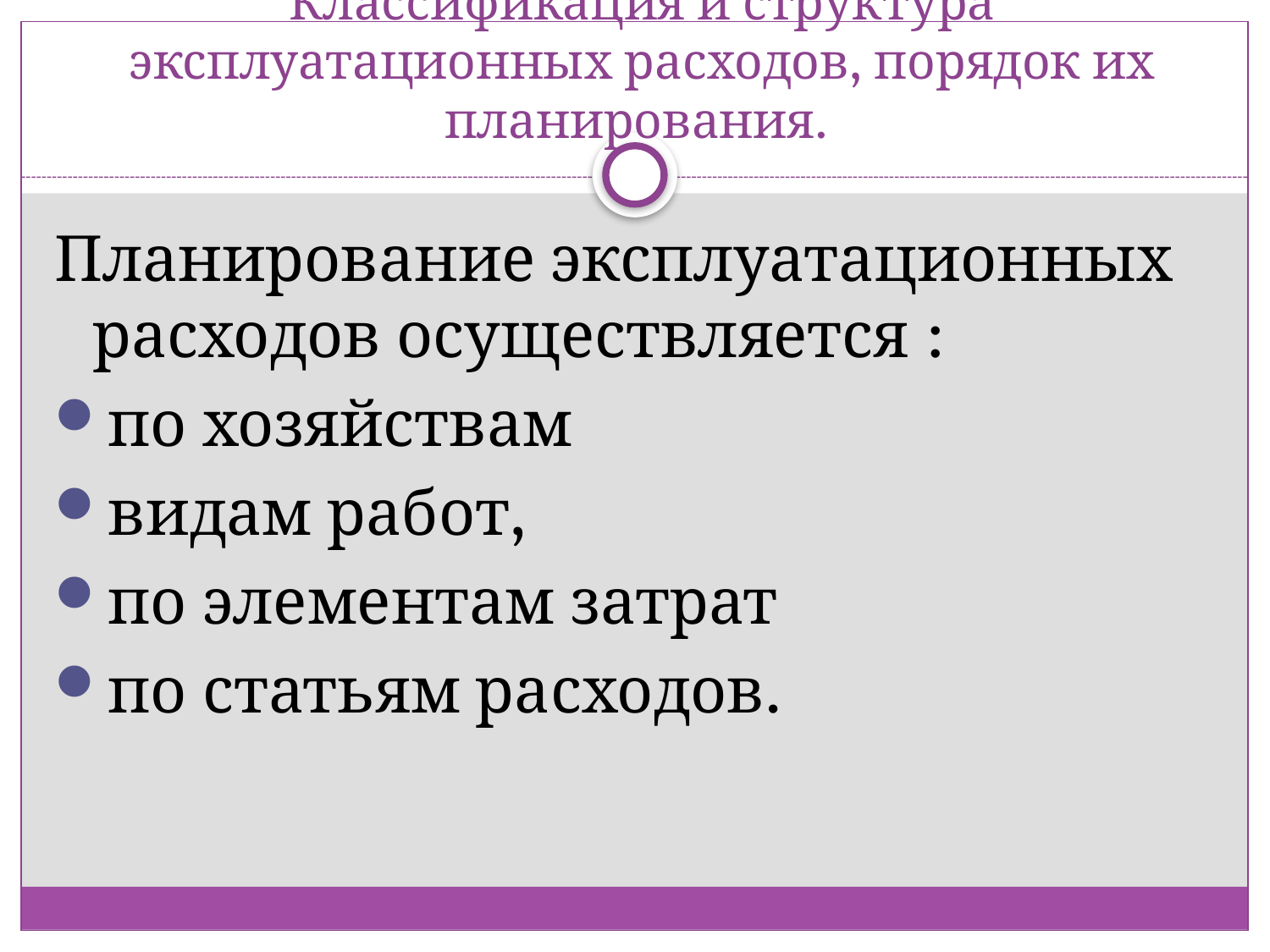

# Классификация и структура эксплуатационных расходов, порядок их планирования.
Планирование эксплуатационных расходов осуществляется :
по хозяйствам
видам работ,
по элементам затрат
по статьям расходов.